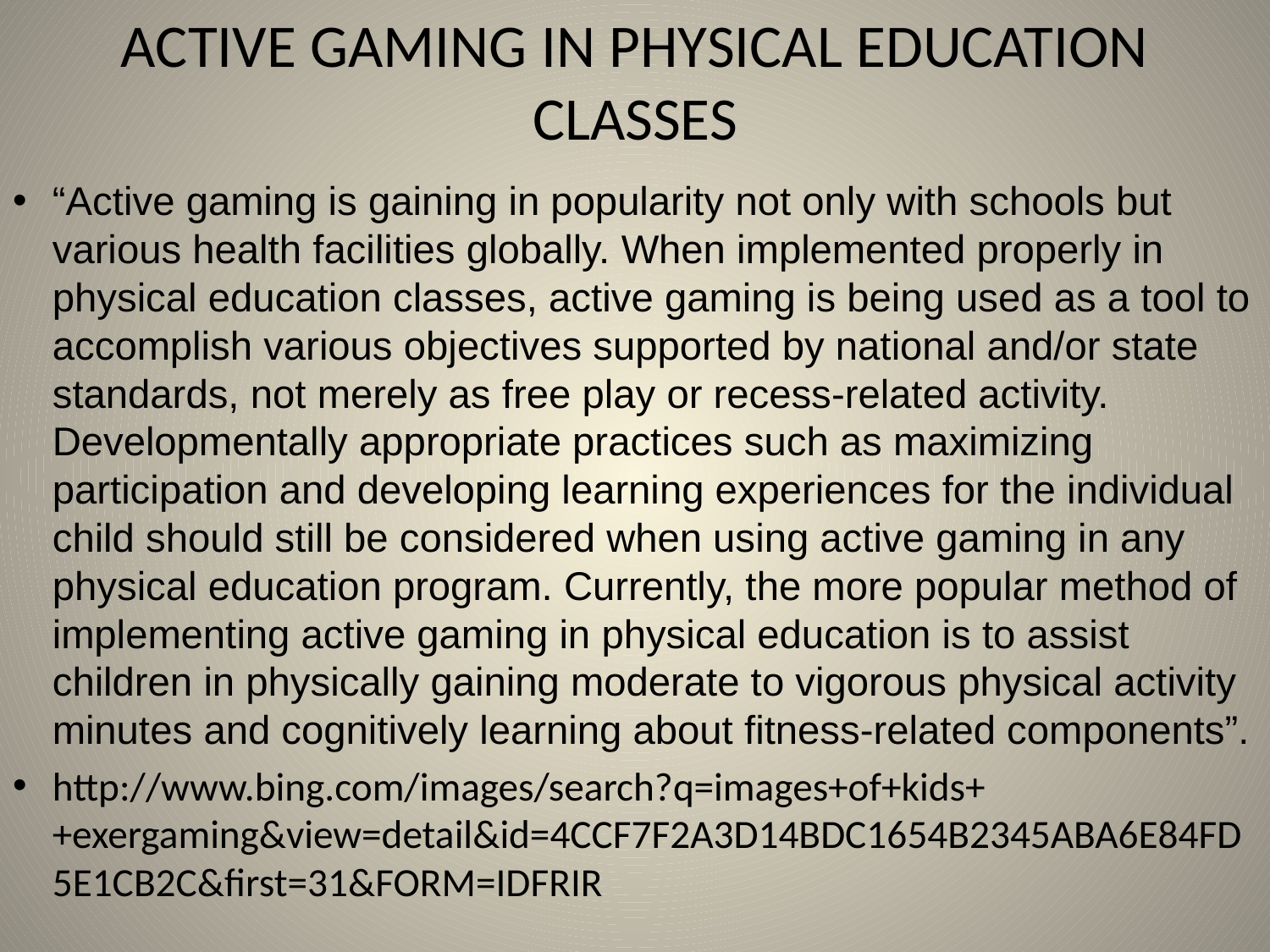

# ACTIVE GAMING IN PHYSICAL EDUCATION CLASSES
“Active gaming is gaining in popularity not only with schools but various health facilities globally. When implemented properly in physical education classes, active gaming is being used as a tool to accomplish various objectives supported by national and/or state standards, not merely as free play or recess-related activity. Developmentally appropriate practices such as maximizing participation and developing learning experiences for the individual child should still be considered when using active gaming in any physical education program. Currently, the more popular method of implementing active gaming in physical education is to assist children in physically gaining moderate to vigorous physical activity minutes and cognitively learning about fitness-related components”.
http://www.bing.com/images/search?q=images+of+kids++exergaming&view=detail&id=4CCF7F2A3D14BDC1654B2345ABA6E84FD5E1CB2C&first=31&FORM=IDFRIR